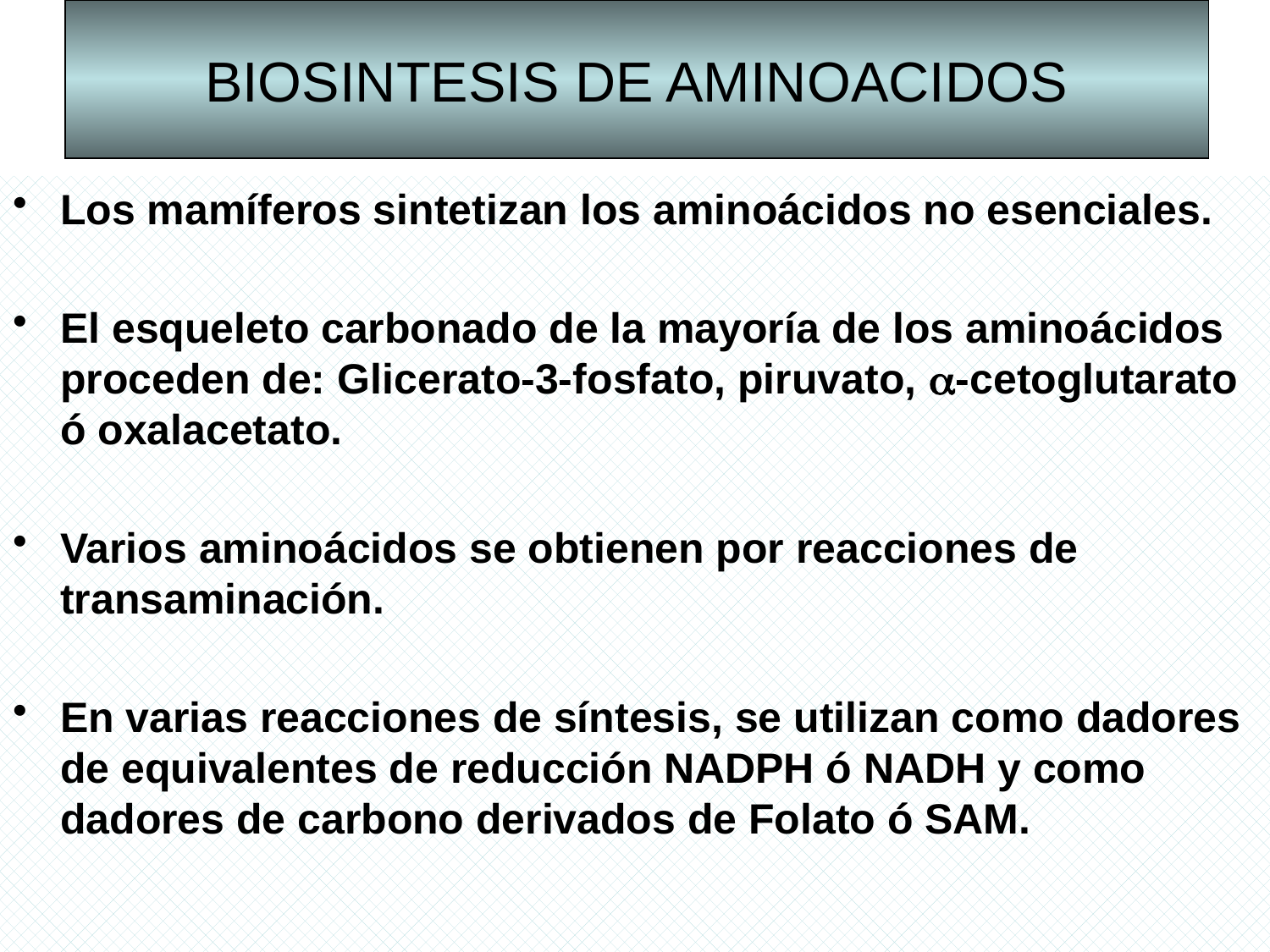

# BIOSINTESIS DE AMINOACIDOS
Los mamíferos sintetizan los aminoácidos no esenciales.

El esqueleto carbonado de la mayoría de los aminoácidos proceden de: Glicerato-3-fosfato, piruvato, α-cetoglutarato ó oxalacetato.

Varios aminoácidos se obtienen por reacciones de transaminación.

En varias reacciones de síntesis, se utilizan como dadores de equivalentes de reducción NADPH ó NADH y como dadores de carbono derivados de Folato ó SAM.